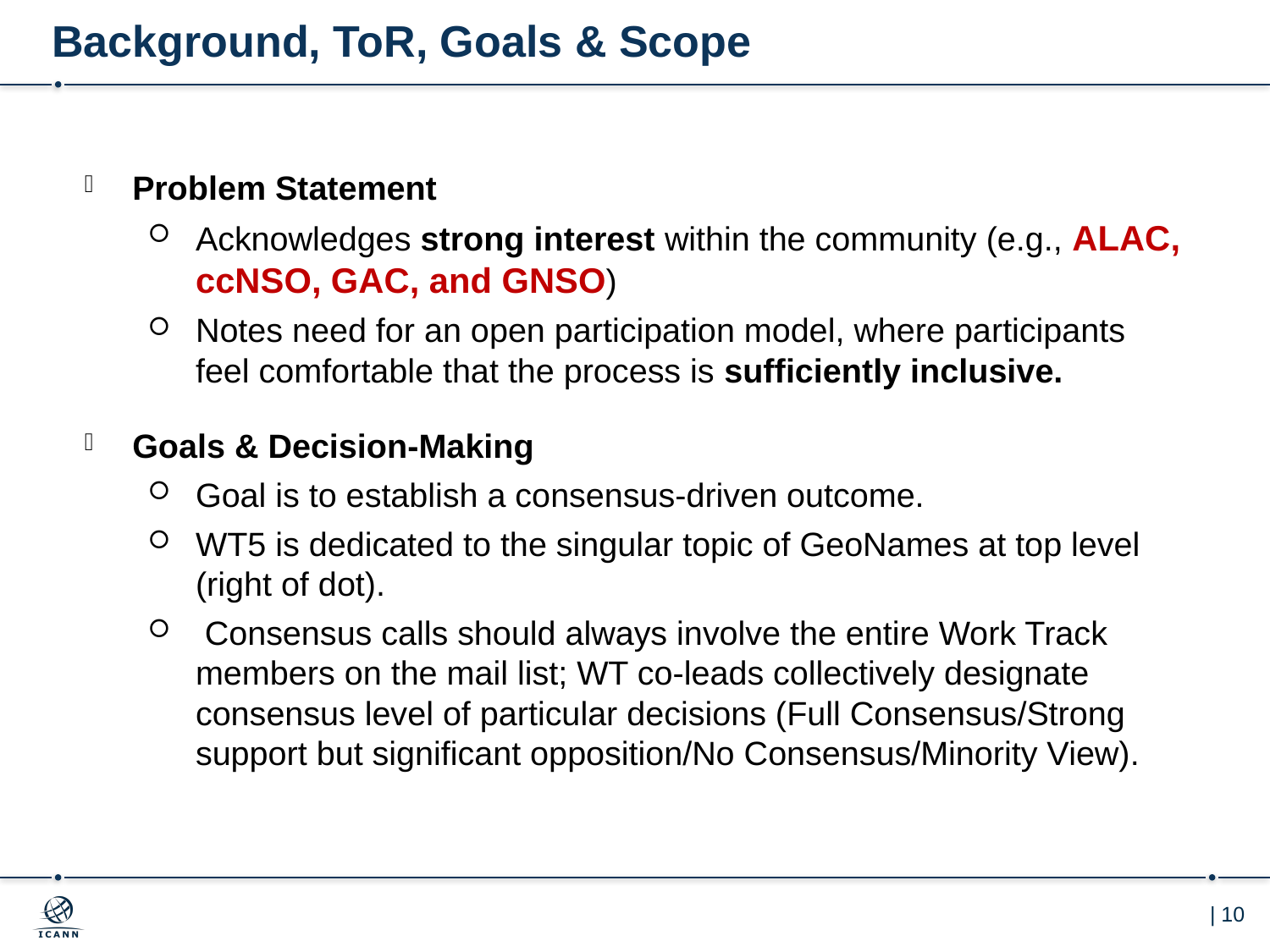

# Background, ToR, Goals & Scope

Problem Statement
Acknowledges strong interest within the community (e.g., ALAC, ccNSO, GAC, and GNSO)
Notes need for an open participation model, where participants feel comfortable that the process is sufficiently inclusive.
Goals & Decision-Making
Goal is to establish a consensus-driven outcome.
WT5 is dedicated to the singular topic of GeoNames at top level (right of dot).
 Consensus calls should always involve the entire Work Track members on the mail list; WT co-leads collectively designate consensus level of particular decisions (Full Consensus/Strong support but significant opposition/No Consensus/Minority View).